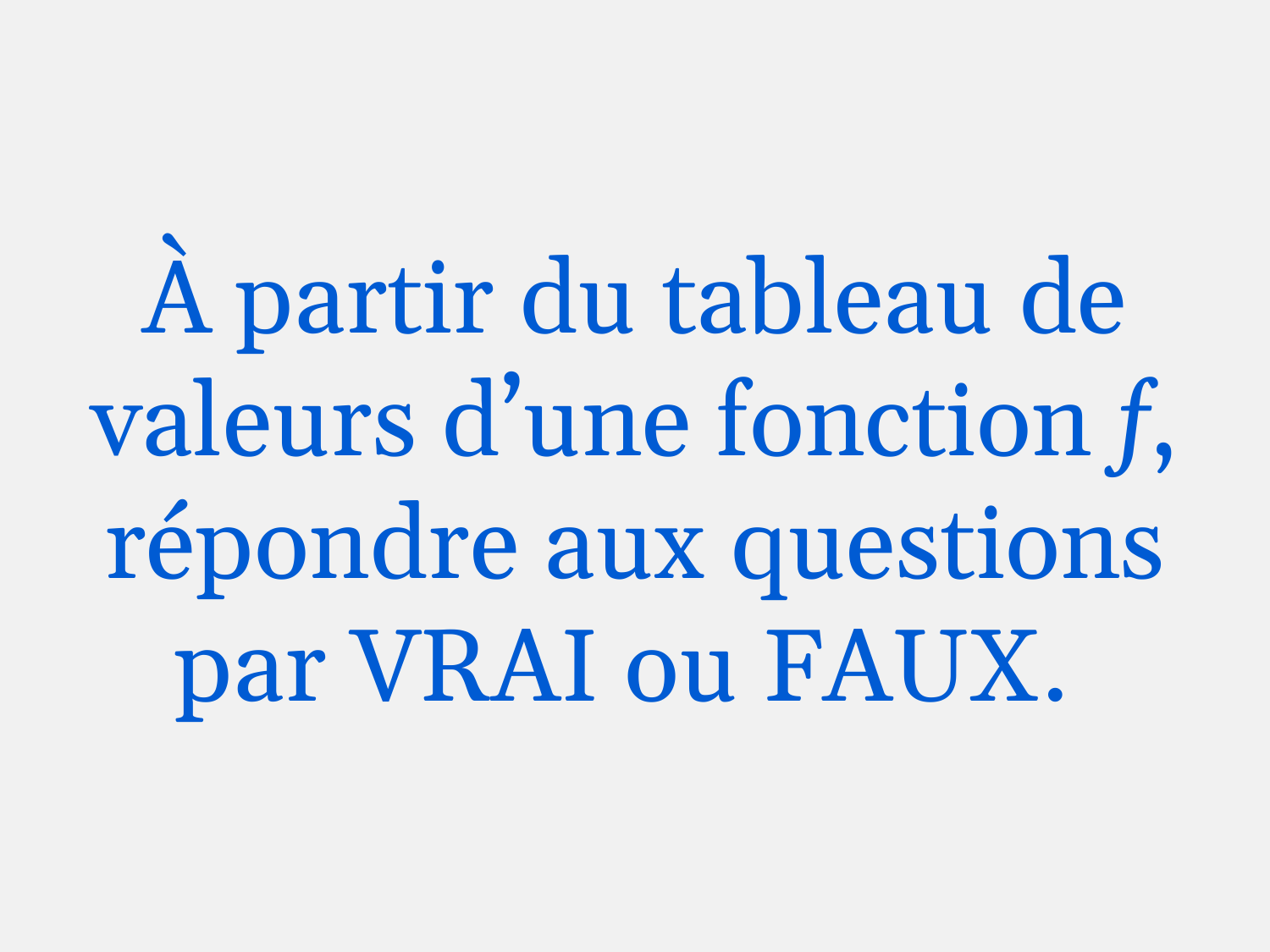

# À partir du tableau de valeurs d’une fonction f, répondre aux questions par VRAI ou FAUX.